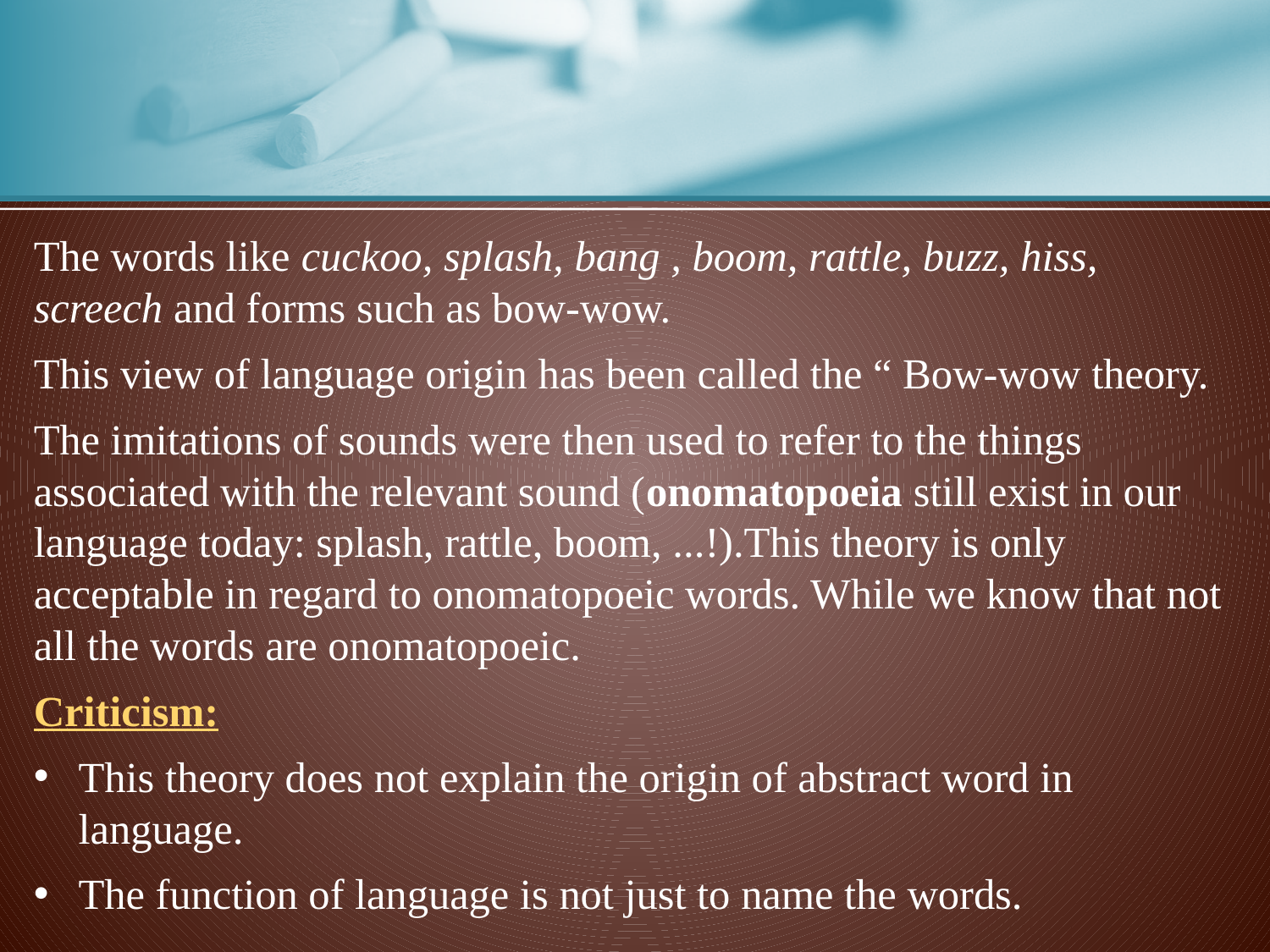

The words like cuckoo, splash, bang , boom, rattle, buzz, hiss, screech and forms such as bow-wow.
This view of language origin has been called the “ Bow-wow theory.
The imitations of sounds were then used to refer to the things associated with the relevant sound (onomatopoeia still exist in our language today: splash, rattle, boom, ...!).This theory is only acceptable in regard to onomatopoeic words. While we know that not all the words are onomatopoeic.
Criticism:
This theory does not explain the origin of abstract word in language.
The function of language is not just to name the words.